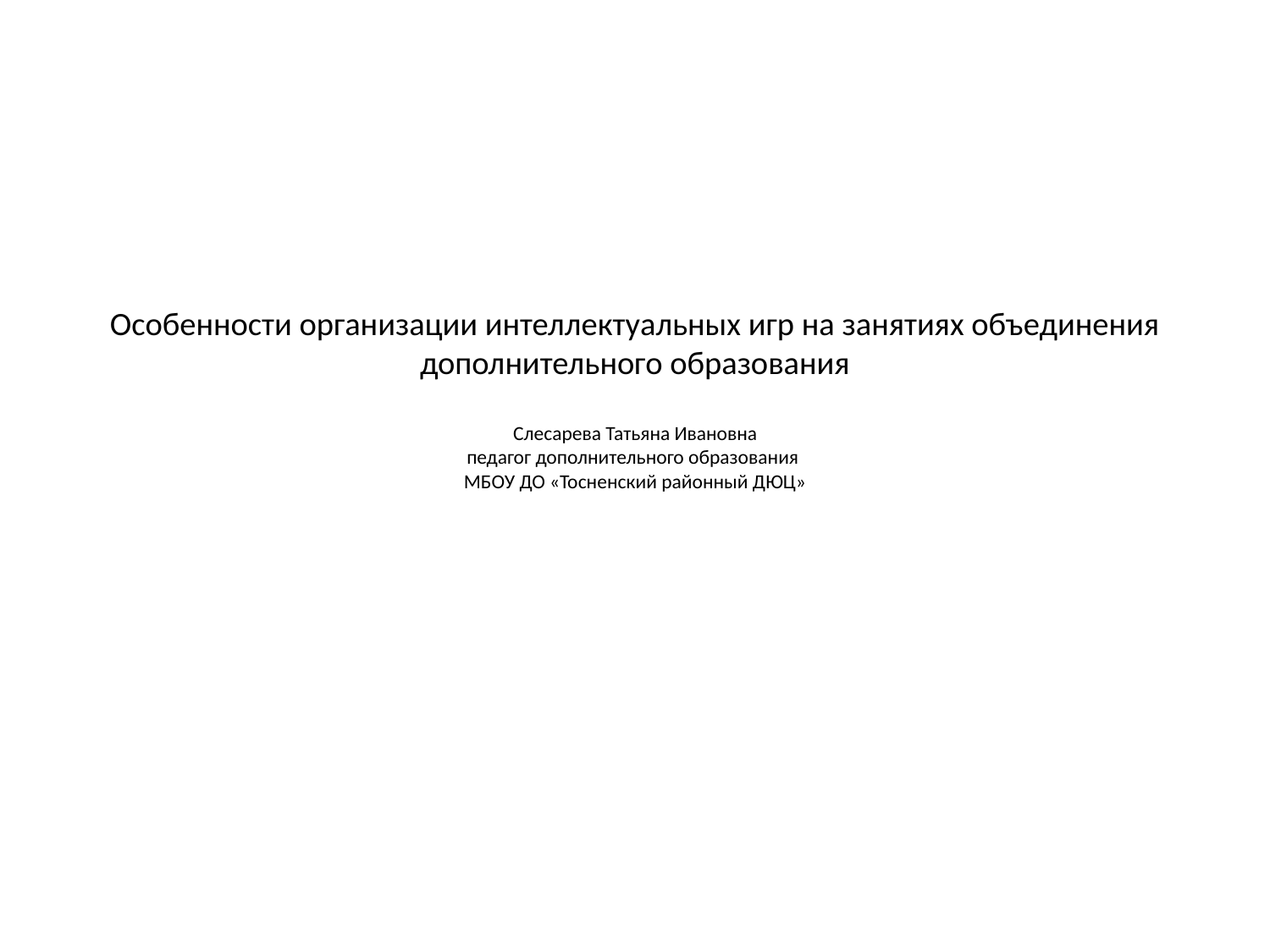

# Особенности организации интеллектуальных игр на занятиях объединения дополнительного образования Слесарева Татьяна Ивановна педагог дополнительного образования МБОУ ДО «Тосненский районный ДЮЦ»